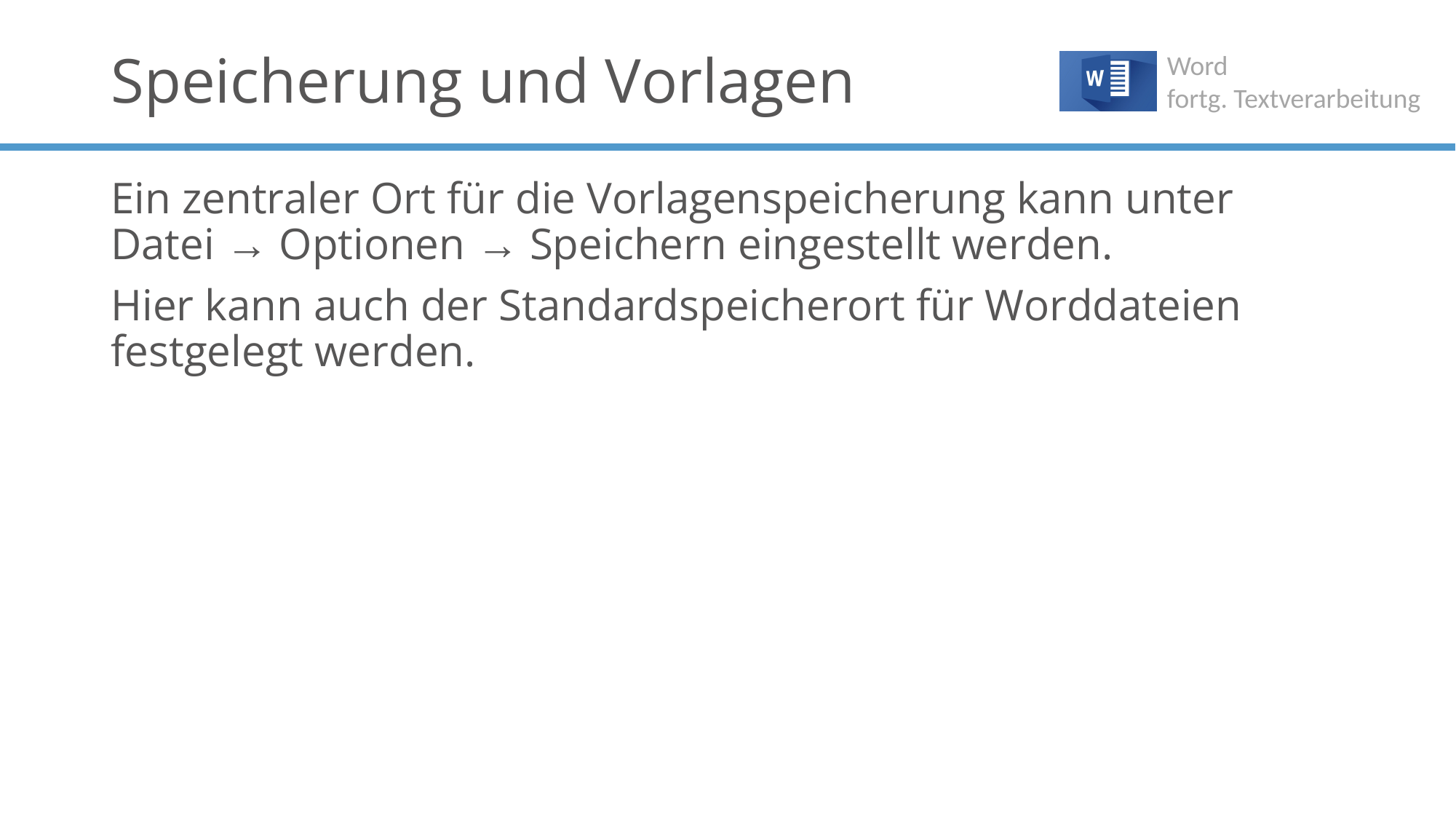

# Speicherung und Vorlagen
Ein zentraler Ort für die Vorlagenspeicherung kann unter
Datei → Optionen → Speichern eingestellt werden.
Hier kann auch der Standardspeicherort für Worddateien festgelegt werden.